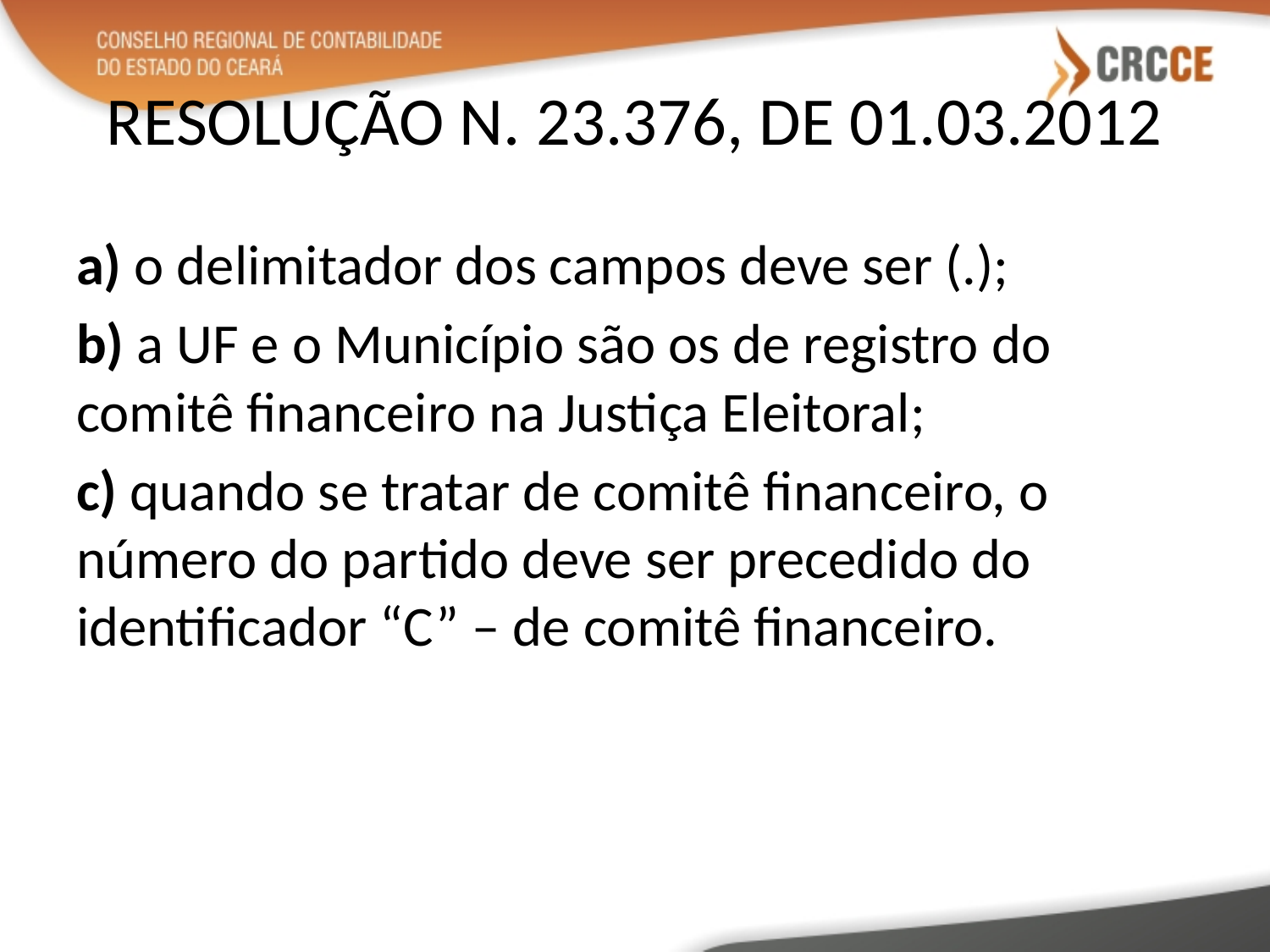

# RESOLUÇÃO N. 23.376, DE 01.03.2012
a) o delimitador dos campos deve ser (.);
b) a UF e o Município são os de registro do comitê financeiro na Justiça Eleitoral;
c) quando se tratar de comitê financeiro, o número do partido deve ser precedido do identificador “C” – de comitê financeiro.